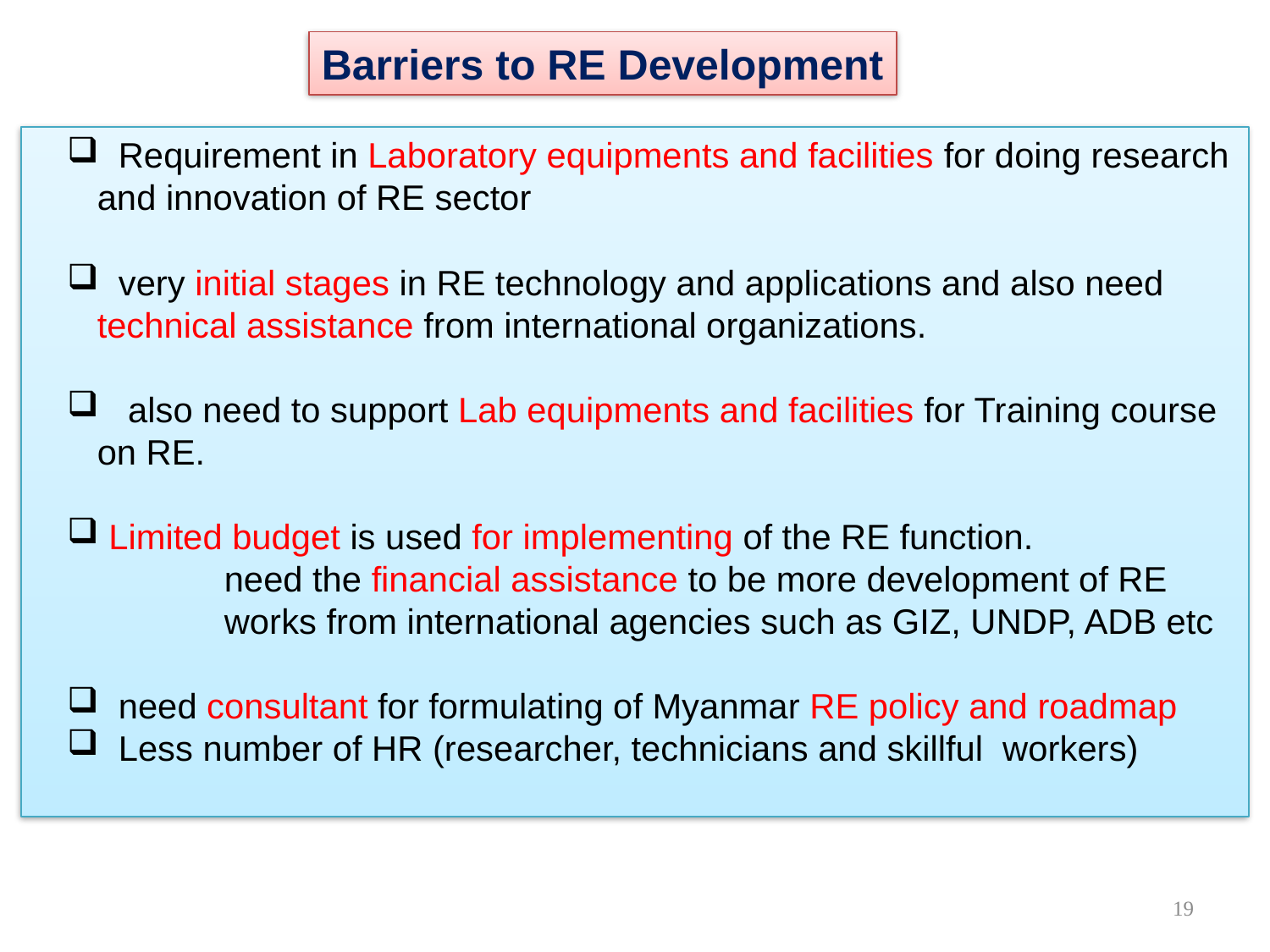

Barriers to RE Development
  Requirement in Laboratory equipments and facilities for doing research and innovation of RE sector

  very initial stages in RE technology and applications and also need technical assistance from international organizations.

   also need to support Lab equipments and facilities for Training course on RE.

 Limited budget is used for implementing of the RE function.
	need the financial assistance to be more development of RE 	works from international agencies such as GIZ, UNDP, ADB etc

  need consultant for formulating of Myanmar RE policy and roadmap
  Less number of HR (researcher, technicians and skillful  workers)

19